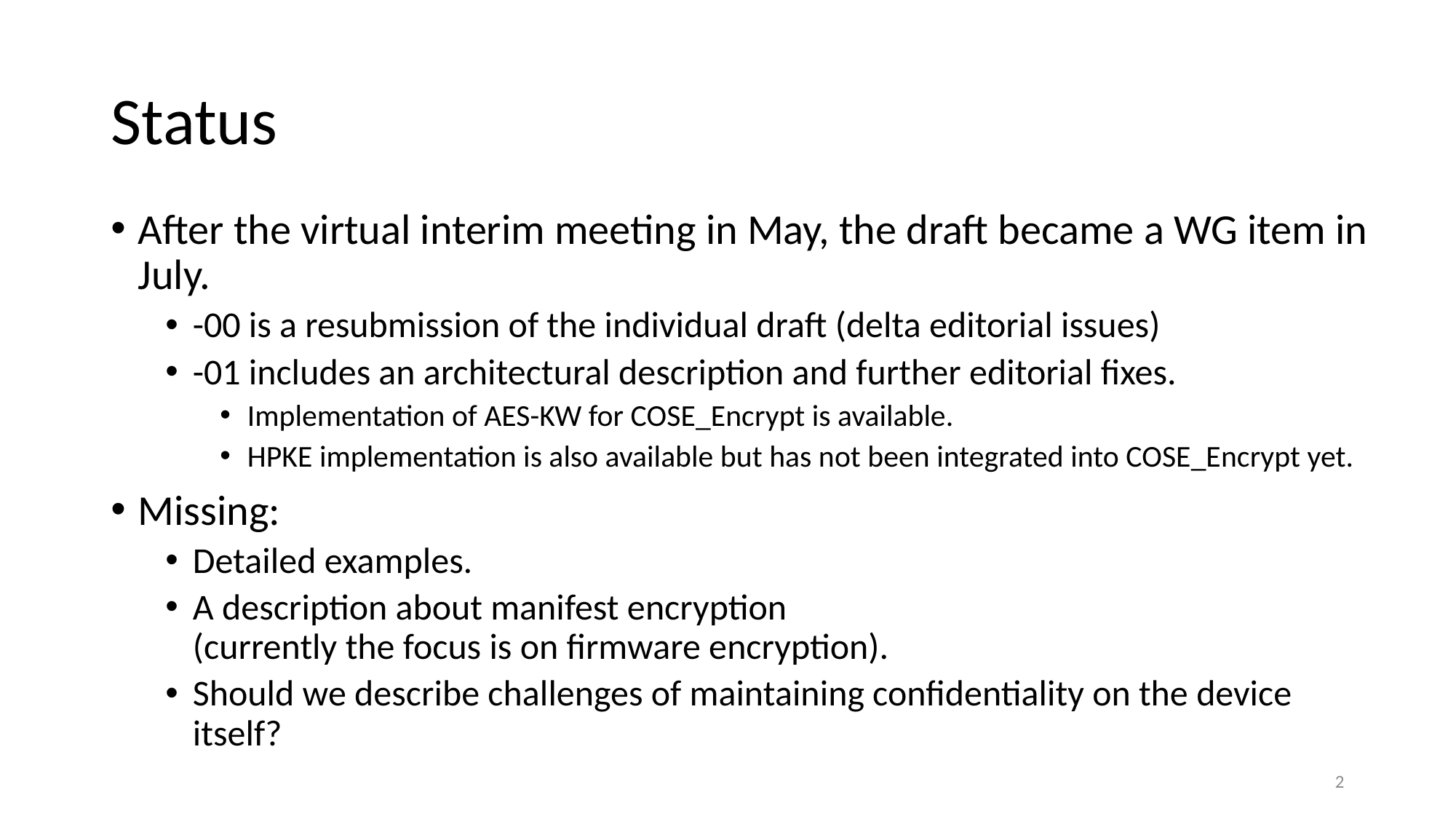

# Status
After the virtual interim meeting in May, the draft became a WG item in July.
-00 is a resubmission of the individual draft (delta editorial issues)
-01 includes an architectural description and further editorial fixes.
Implementation of AES-KW for COSE_Encrypt is available.
HPKE implementation is also available but has not been integrated into COSE_Encrypt yet.
Missing:
Detailed examples.
A description about manifest encryption
(currently the focus is on firmware encryption).
Should we describe challenges of maintaining confidentiality on the device itself?
2